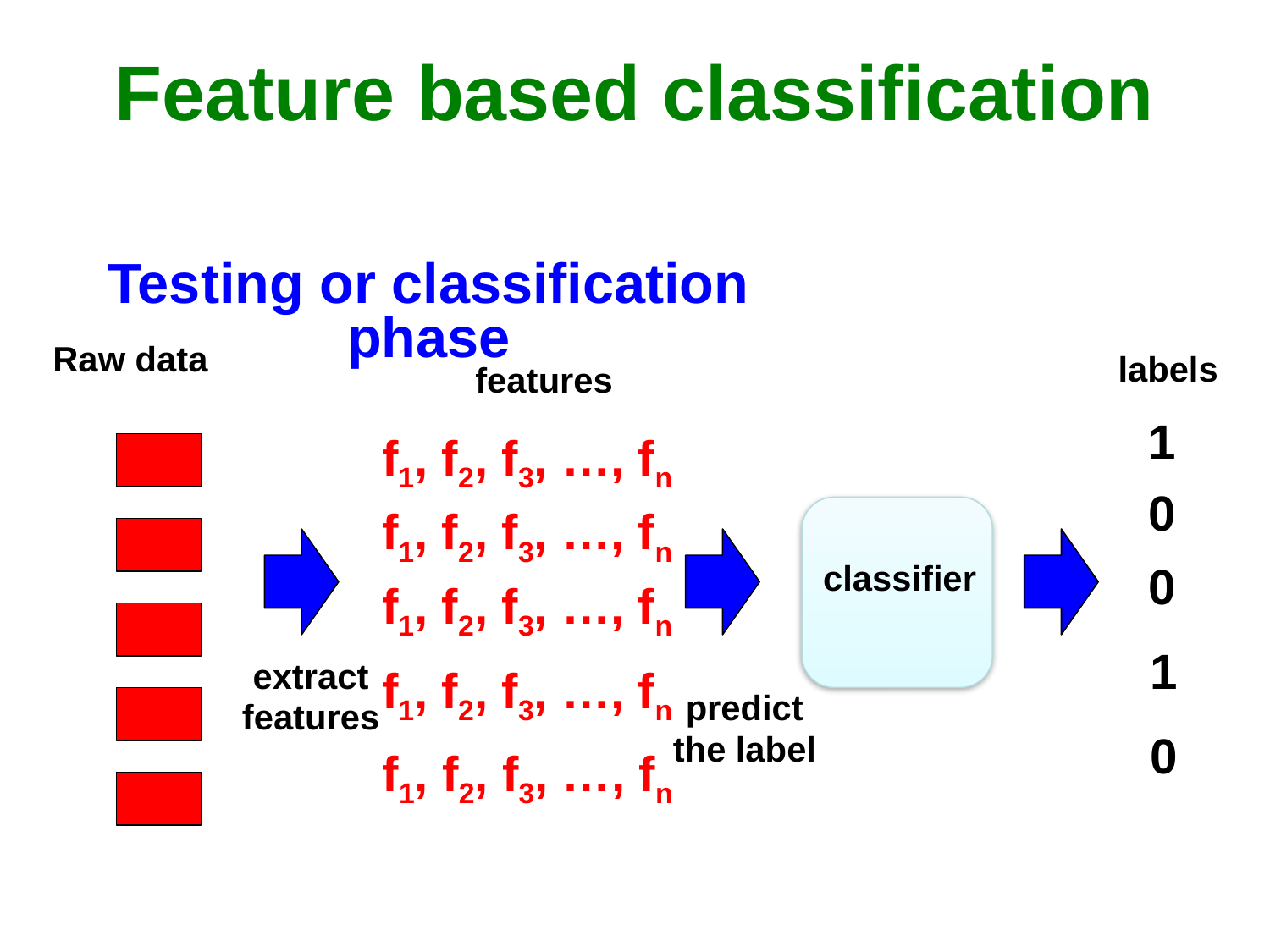

# Feature based classification
Testing or classification phase
Raw data
labels
features
1
f1, f2, f3, …, fn

0

classifier
f1, f2, f3, …, fn

0
f1, f2, f3, …, fn

1
extract
features
f1, f2, f3, …, fn

predict
the label
0
f1, f2, f3, …, fn